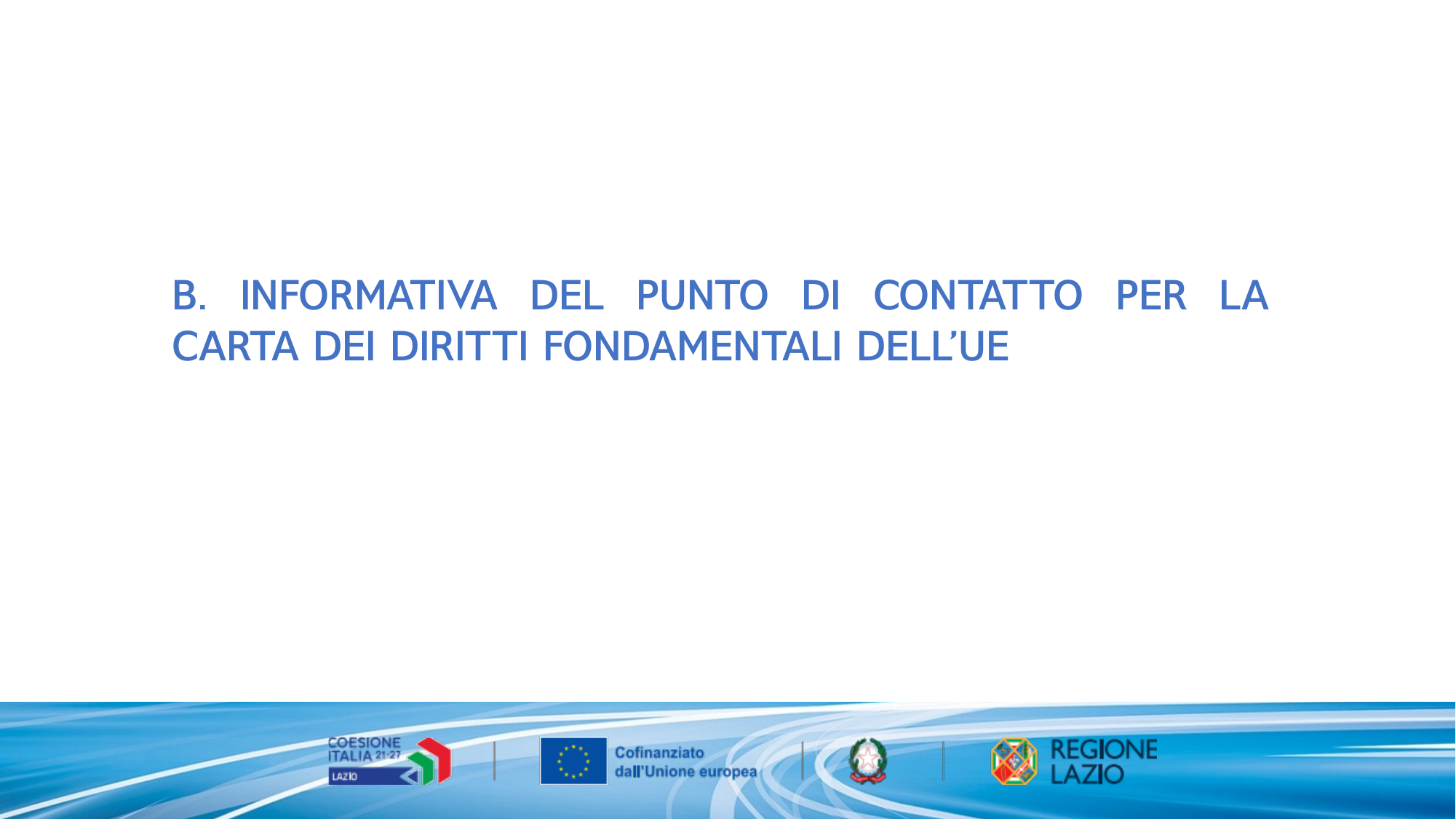

B. INFORMATIVA DEL PUNTO DI CONTATTO PER LA CARTA DEI DIRITTI FONDAMENTALI DELL’UE